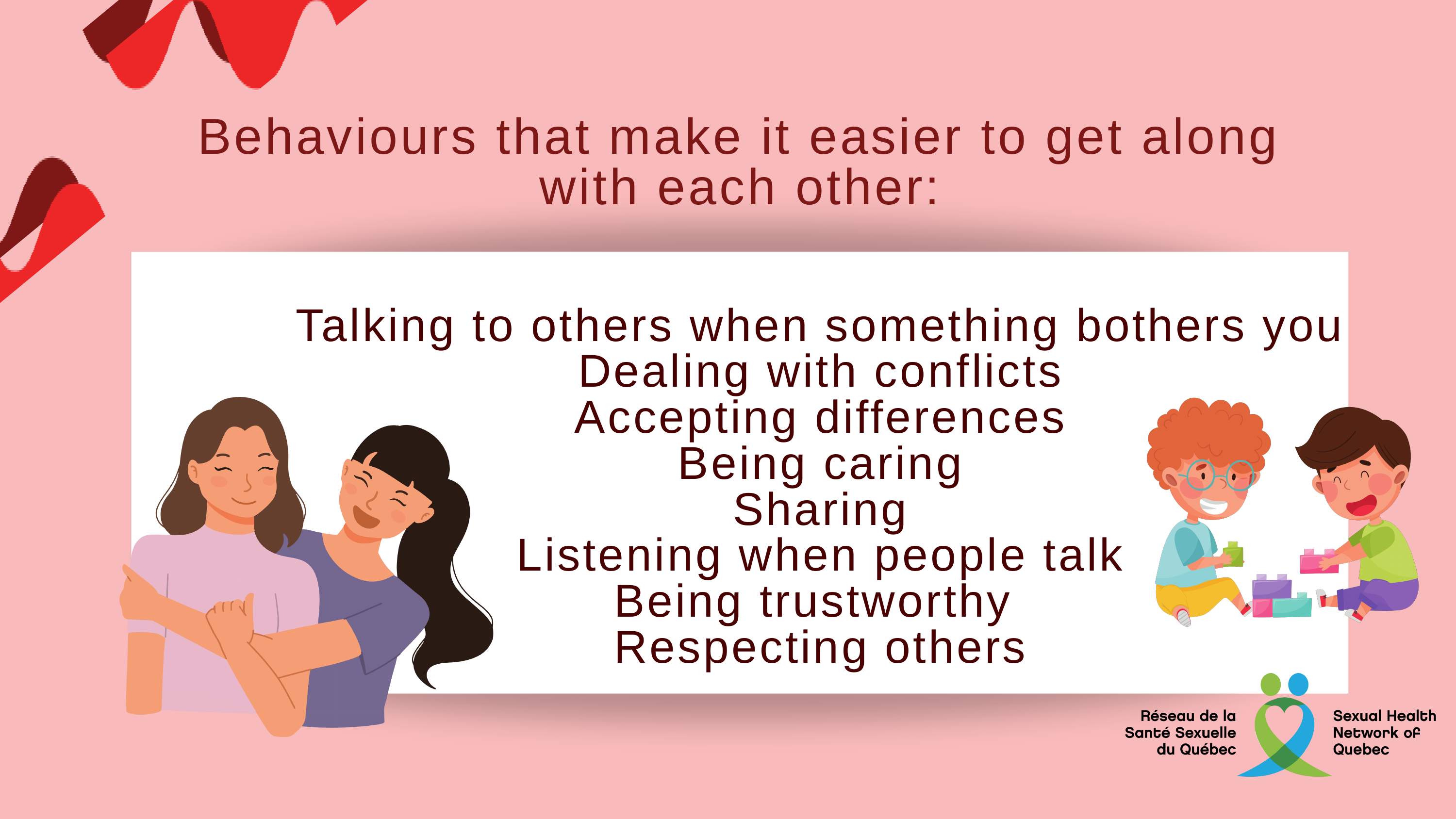

Behaviours that make it easier to get along with each other:

Talking to others when something bothers you
Dealing with conflicts
Accepting differences
Being caring
Sharing
Listening when people talk
Being trustworthy
Respecting others